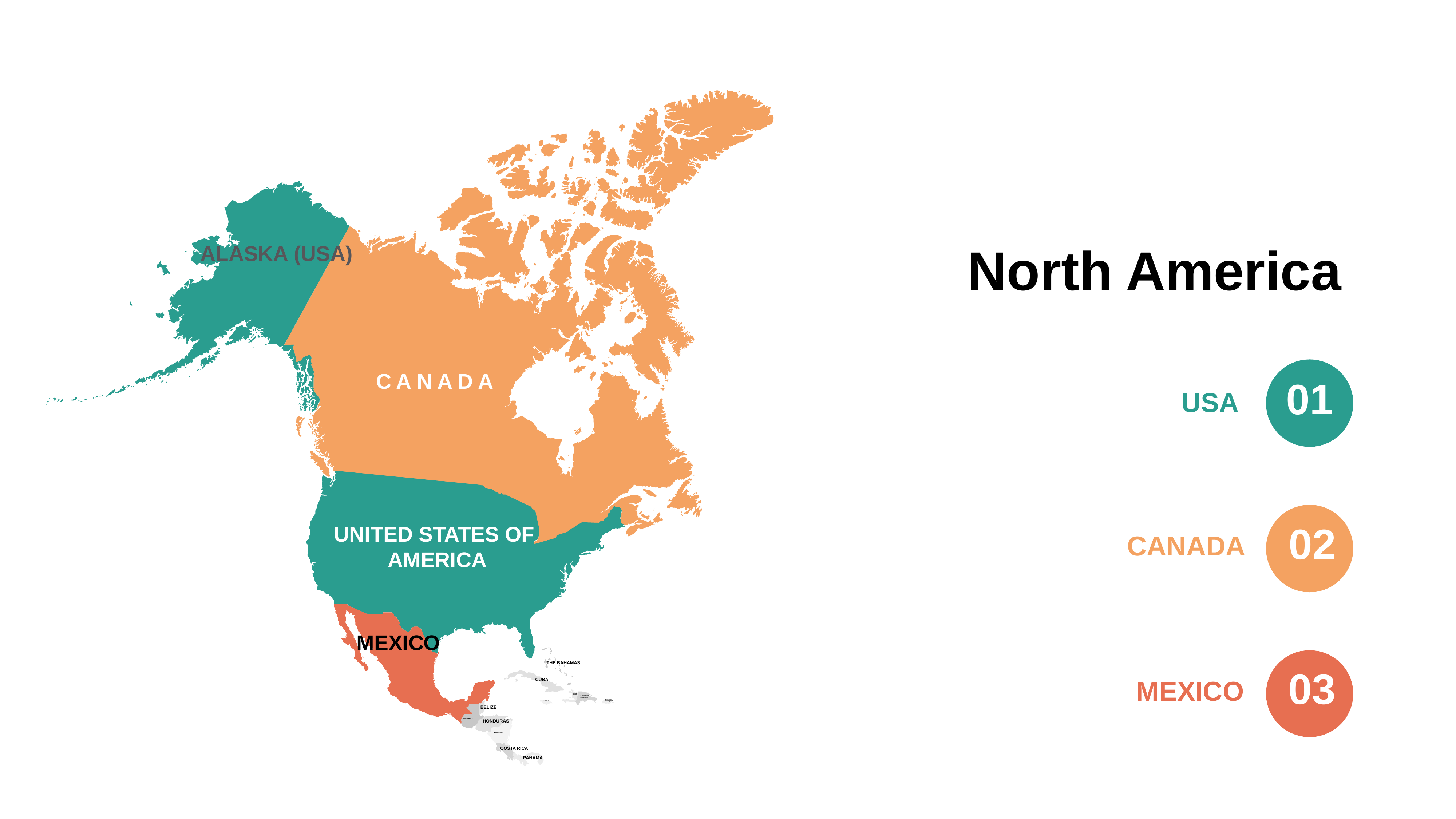

ALASKA (USA)
C A N A D A

UNITED STATES OF
AMERICA

MEXICO

THE BAHAMAS

CUBA

HAITI
DOMINICAN
REPUBLIC
PUERTO

JAMAICA
RICO (USA)

BELIZE

GUATEMALA
HONDURAS

NICARAGUA

COSTA RICA

PANAMA
North America

01
USA

02
CANADA

03
MEXICO